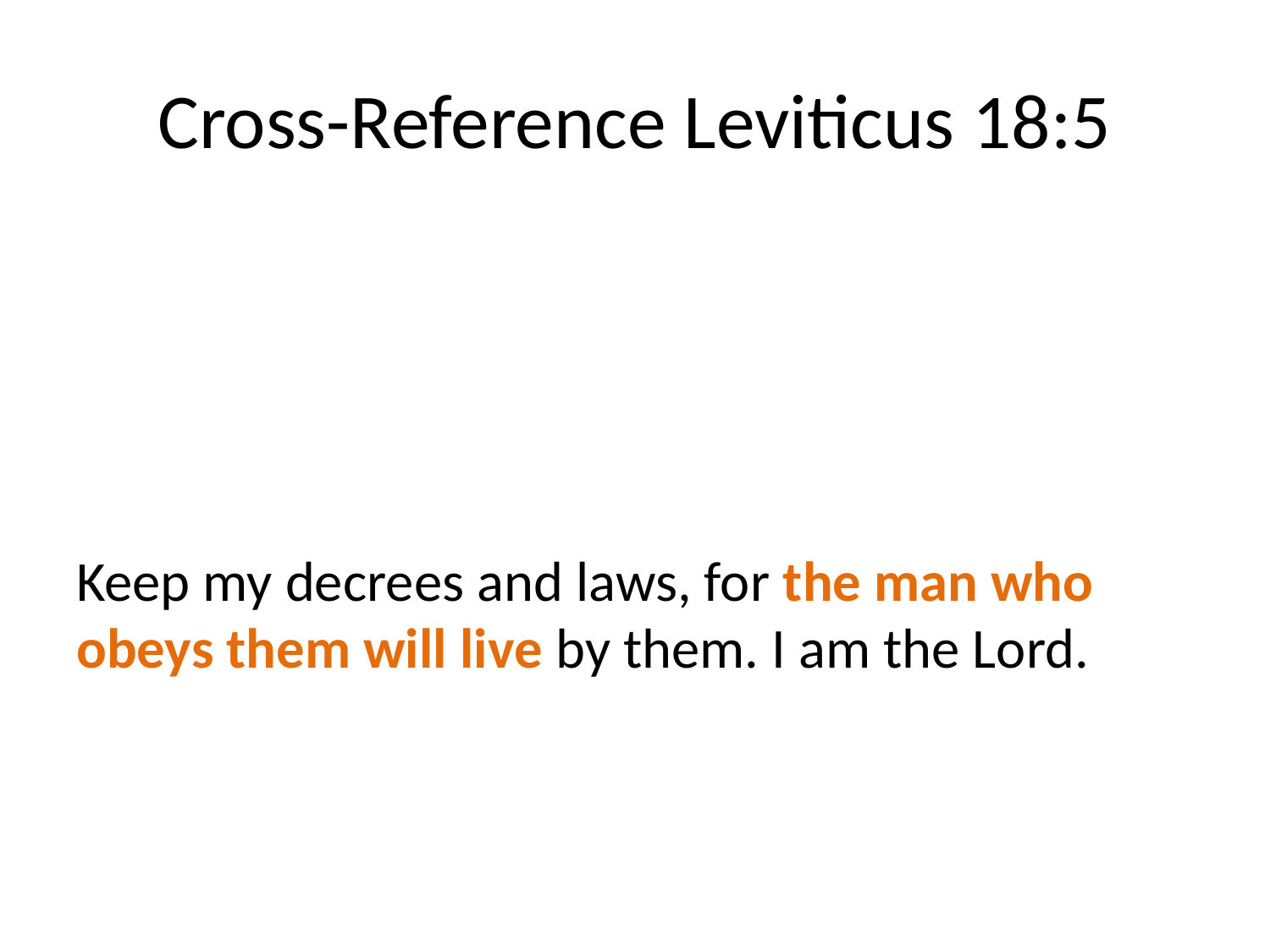

# Cross-Reference Leviticus 18:5

Keep my decrees and laws, for the man who obeys them will live by them. I am the Lord.